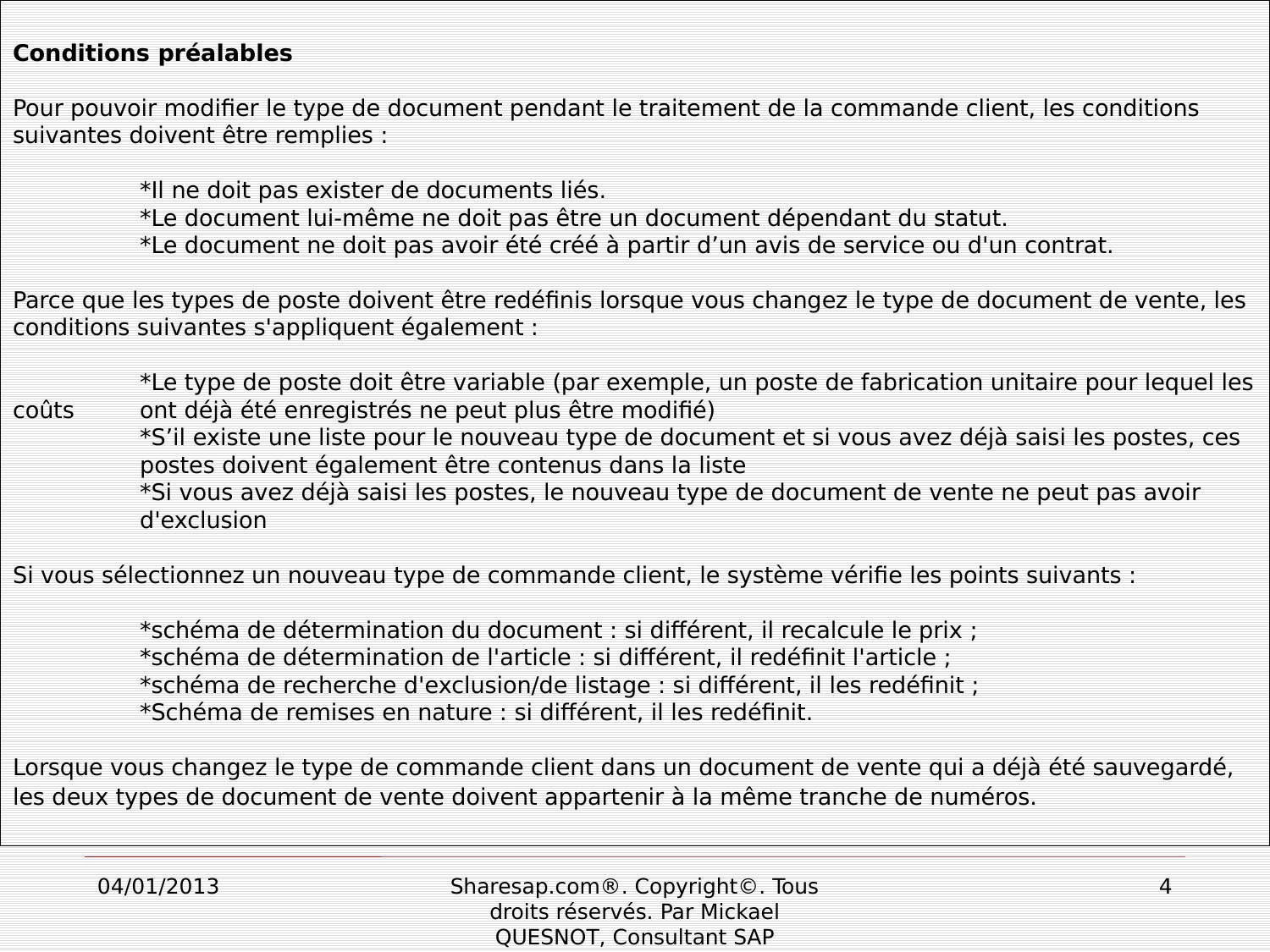

# Conditions préalables Pour pouvoir modifier le type de document pendant le traitement de la commande client, les conditions suivantes doivent être remplies : *Il ne doit pas exister de documents liés. *Le document lui-même ne doit pas être un document dépendant du statut. *Le document ne doit pas avoir été créé à partir d’un avis de service ou d'un contrat. Parce que les types de poste doivent être redéfinis lorsque vous changez le type de document de vente, les conditions suivantes s'appliquent également : *Le type de poste doit être variable (par exemple, un poste de fabrication unitaire pour lequel les coûts 	ont déjà été enregistrés ne peut plus être modifié) *S’il existe une liste pour le nouveau type de document et si vous avez déjà saisi les postes, ces 	postes doivent également être contenus dans la liste *Si vous avez déjà saisi les postes, le nouveau type de document de vente ne peut pas avoir 	d'exclusion Si vous sélectionnez un nouveau type de commande client, le système vérifie les points suivants : *schéma de détermination du document : si différent, il recalcule le prix ; *schéma de détermination de l'article : si différent, il redéfinit l'article ; *schéma de recherche d'exclusion/de listage : si différent, il les redéfinit ; *Schéma de remises en nature : si différent, il les redéfinit. Lorsque vous changez le type de commande client dans un document de vente qui a déjà été sauvegardé, les deux types de document de vente doivent appartenir à la même tranche de numéros.
04/01/2013
Sharesap.com®. Copyright©. Tous droits réservés. Par Mickael QUESNOT, Consultant SAP
4